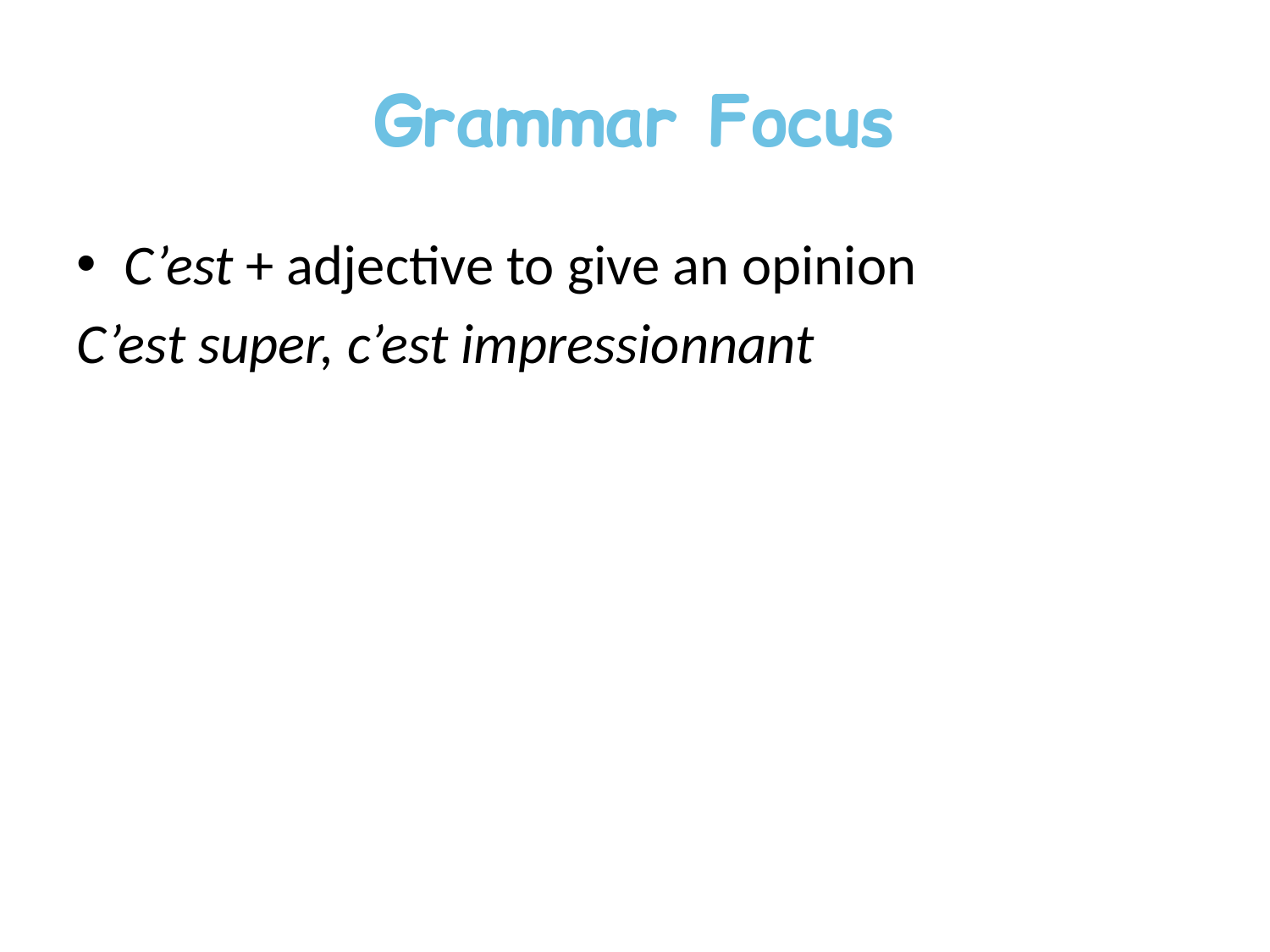

# Grammar Focus
C’est + adjective to give an opinion
C’est super, c’est impressionnant